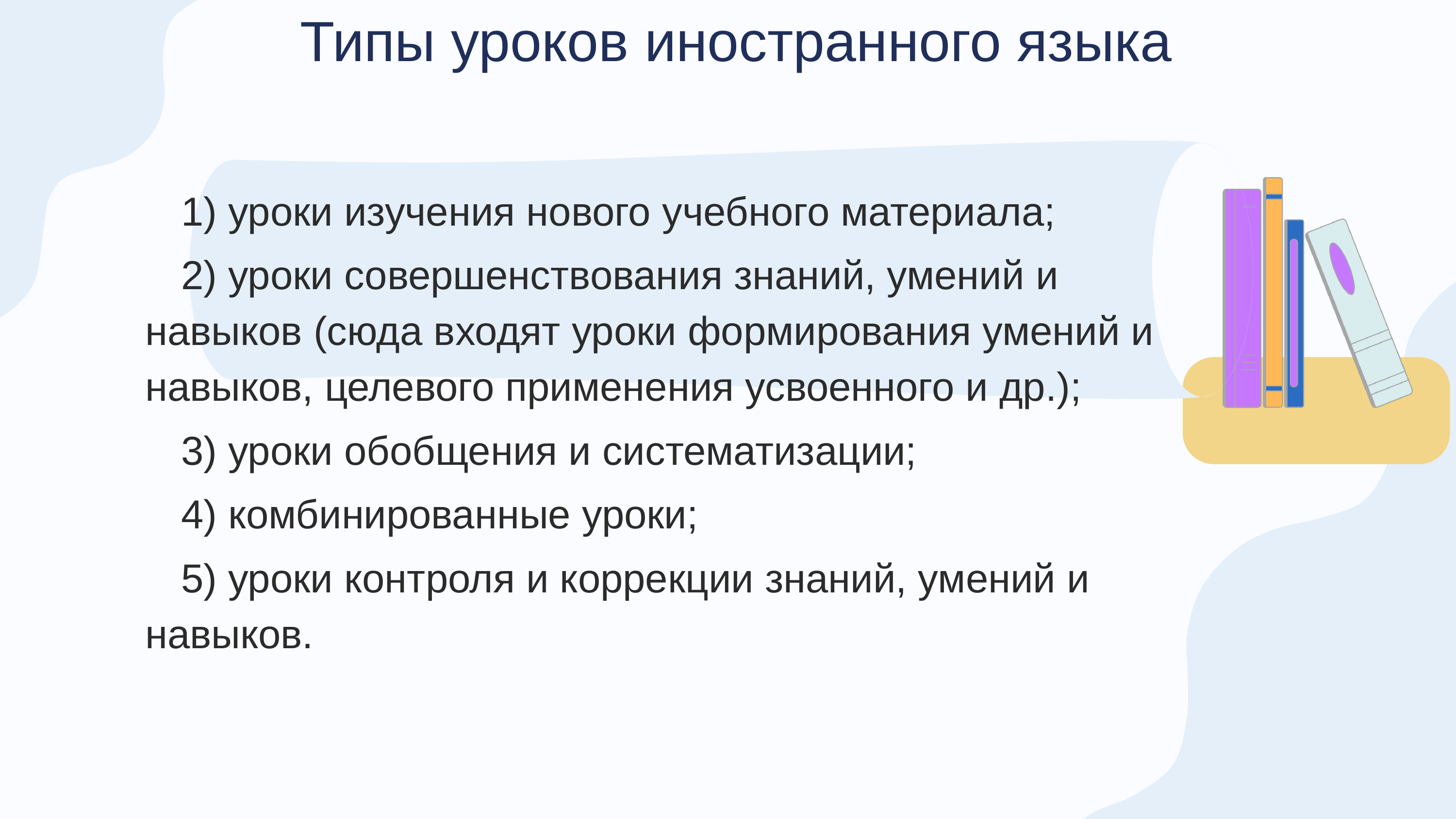

Типы уроков иностранного языка

1) уроки изучения нового учебного материала;
2) уроки совершенствования знаний, умений и   навыков (сюда входят уроки формирования умений и навыков, целевого применения усвоенного и др.);
3) уроки обобщения и систематизации;
4) комбинированные уроки;
5) уроки контроля и коррекции знаний, умений и навыков.